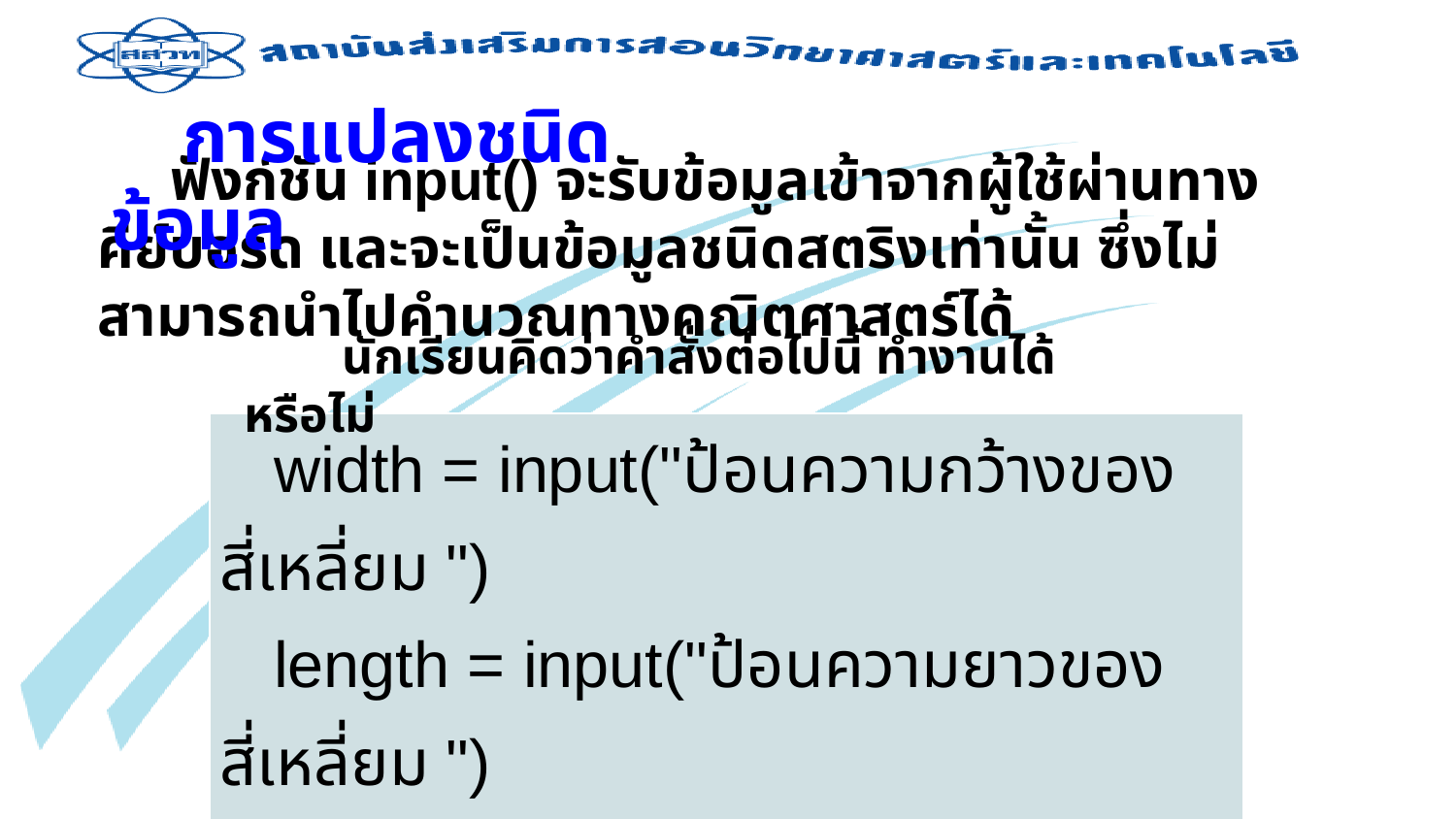

การแปลงชนิดข้อมูล

ฟังก์ชัน input() จะรับข้อมูลเข้าจากผู้ใช้ผ่านทางคีย์บอร์ด และจะเป็นข้อมูลชนิดสตริงเท่านั้น ซึ่งไม่สามารถนำไปคำนวณทางคณิตศาสตร์ได้
  นักเรียนคิดว่าคำสั่งต่อไปนี้ ทำงานได้หรือไม่
| width = input("ป้อนความกว้างของสี่เหลี่ยม ")    length = input("ป้อนความยาวของสี่เหลี่ยม ")    area = width \* length    print("พื้นที่สี่เหลี่ยม คือ", area, "ตารางหน่วย") |
| --- |